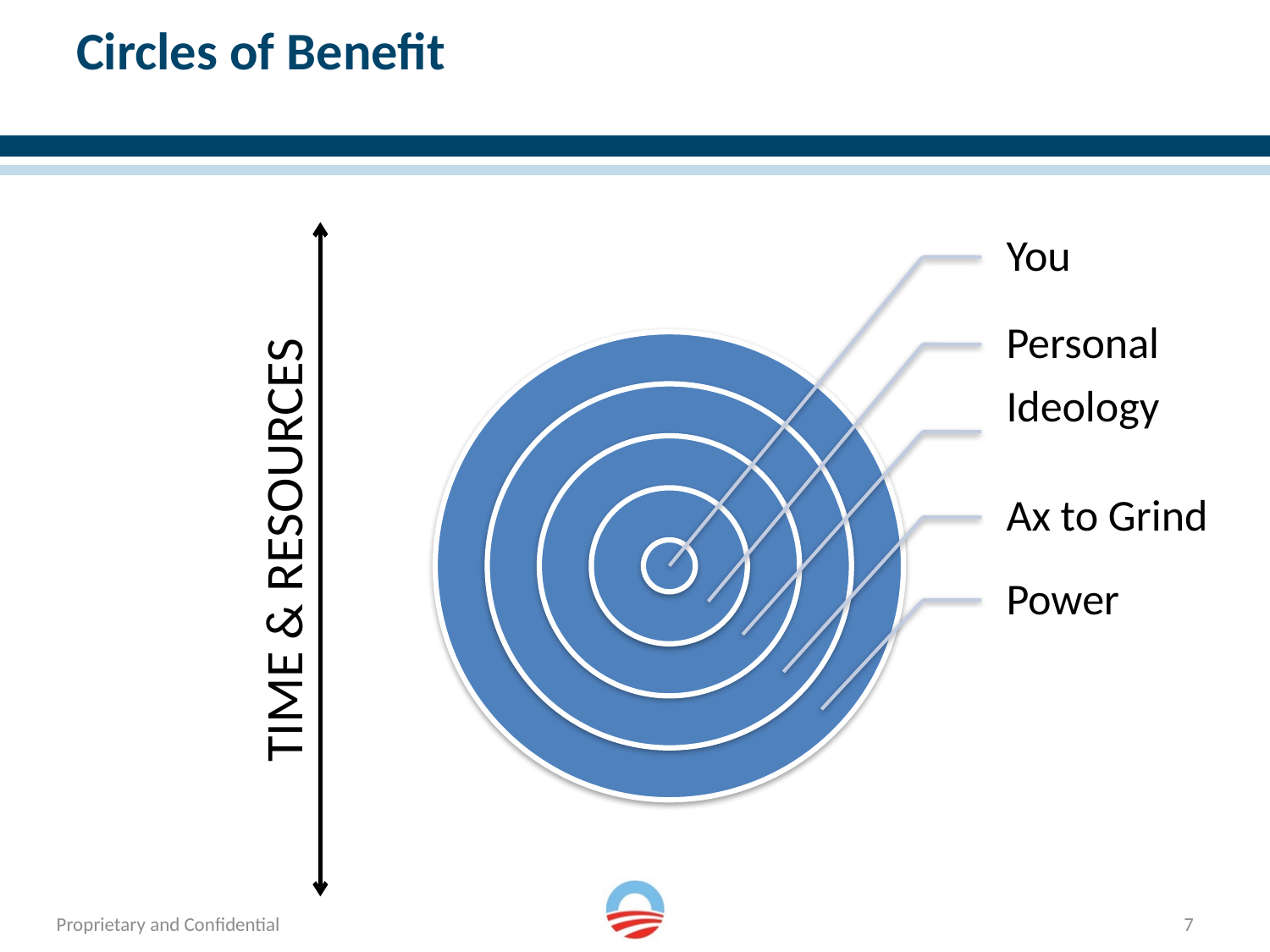

# Circles of Benefit
You
Personal
Ideology
Ax to Grind
Power
TIME & RESOURCES
7